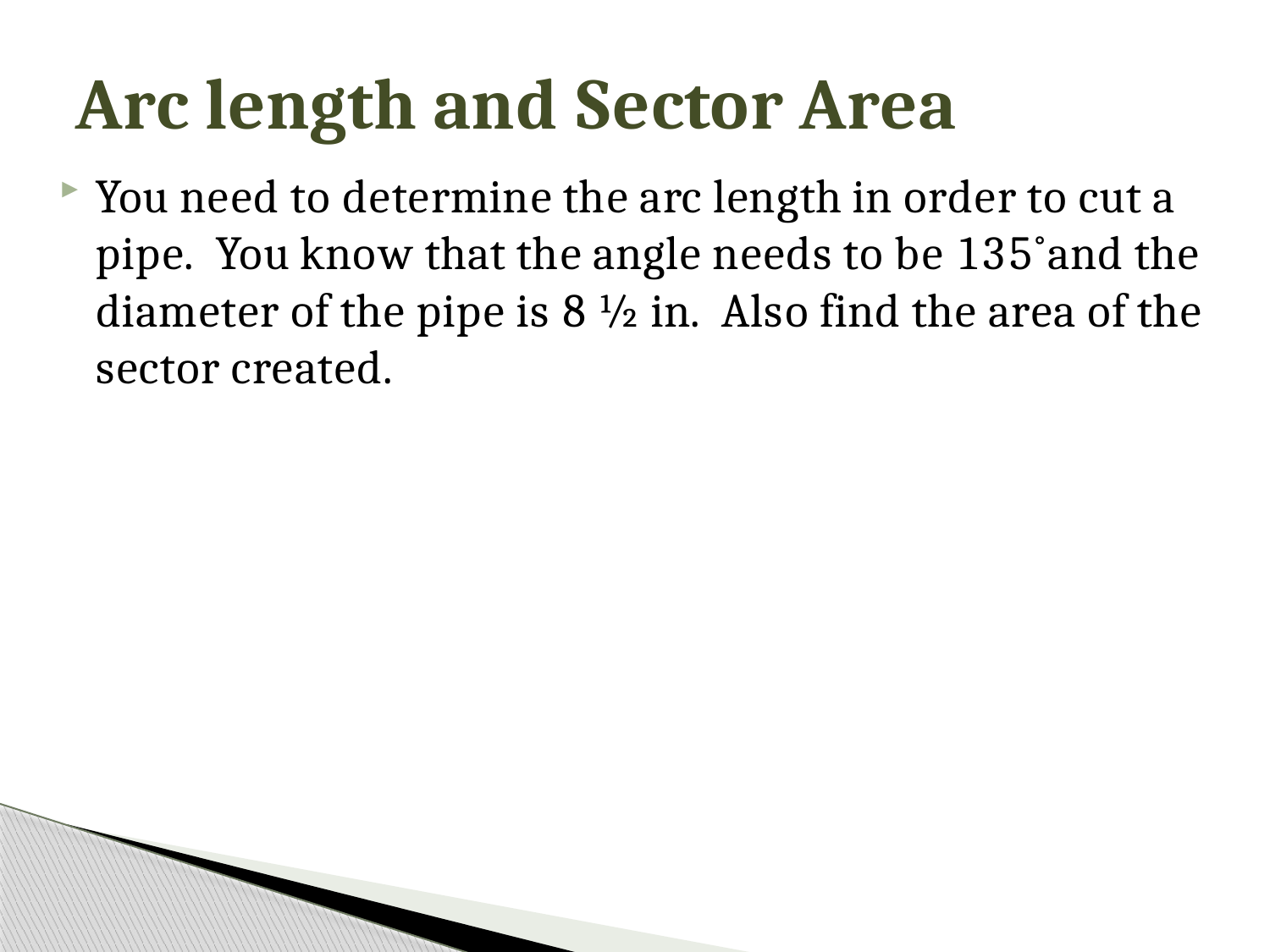

# Arc length and Sector Area
You need to determine the arc length in order to cut a pipe.  You know that the angle needs to be 135˚and the diameter of the pipe is 8 ½ in.  Also find the area of the sector created.